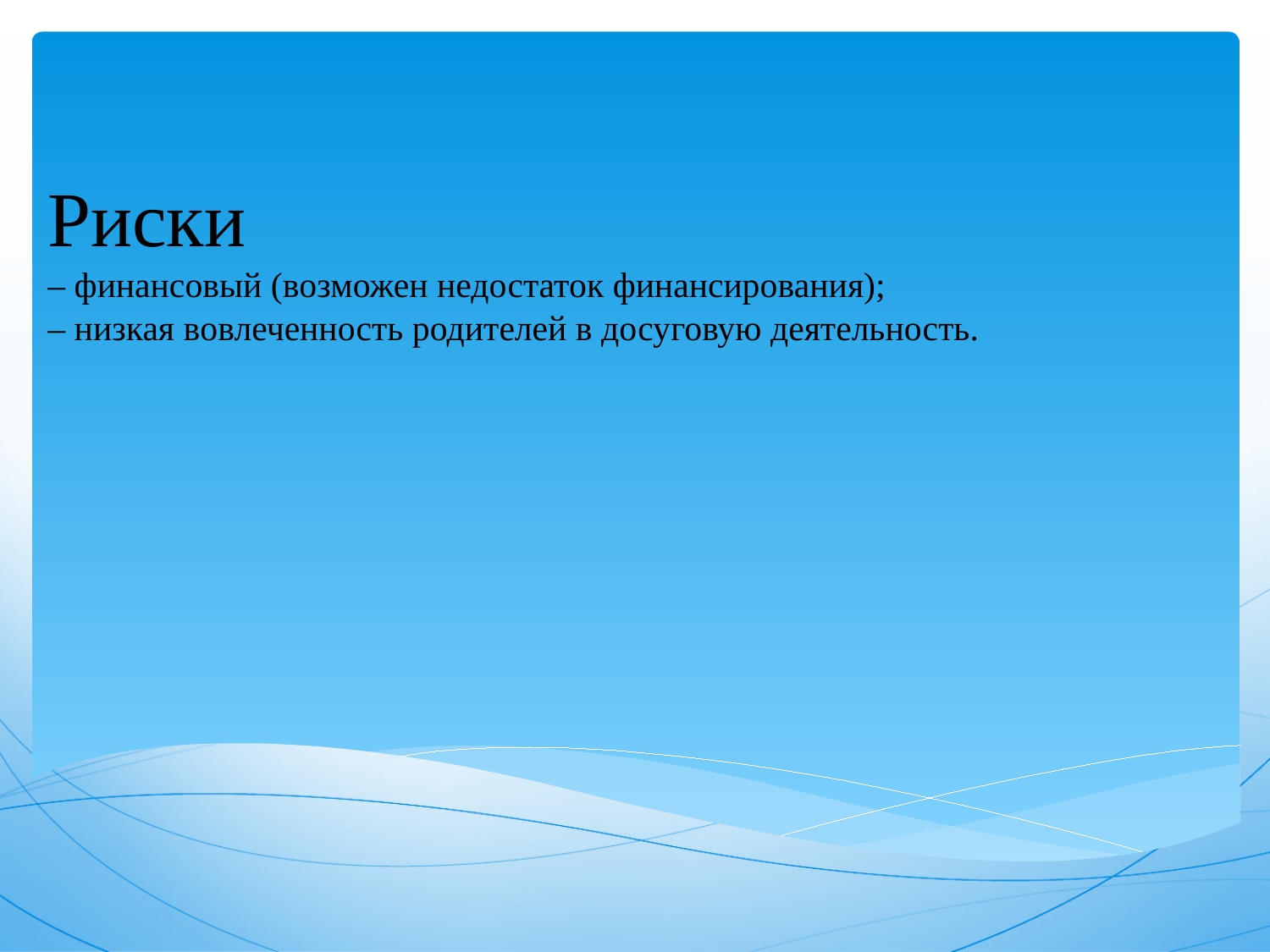

# Риски – финансовый (возможен недостаток финансирования); – низкая вовлеченность родителей в досуговую деятельность.